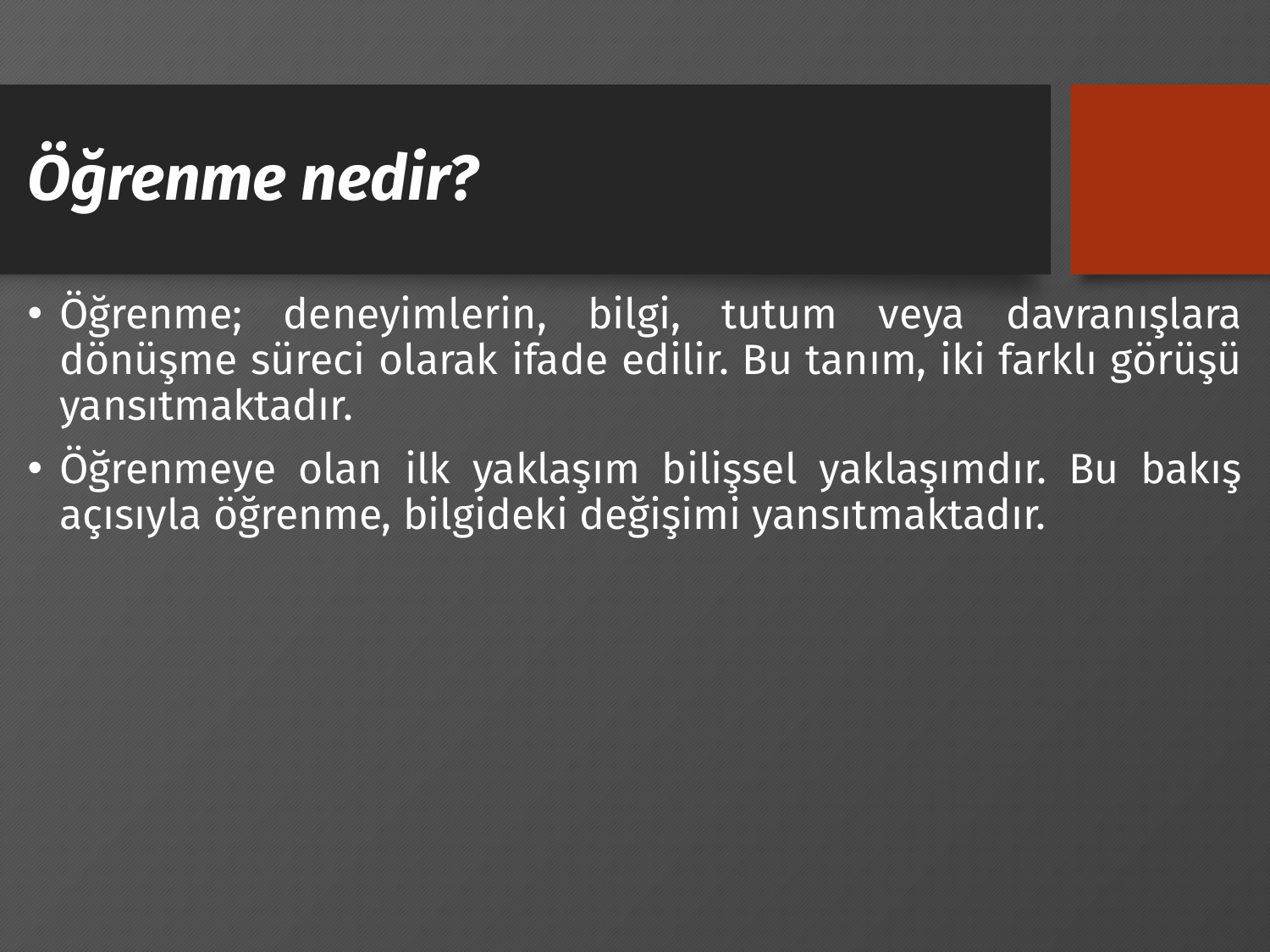

# Öğrenme nedir?
Öğrenme; deneyimlerin, bilgi, tutum veya davranışlara dönüşme süreci olarak ifade edilir. Bu tanım, iki farklı görüşü yansıtmaktadır.
Öğrenmeye olan ilk yaklaşım bilişsel yaklaşımdır. Bu bakış açısıyla öğrenme, bilgideki değişimi yansıtmaktadır.